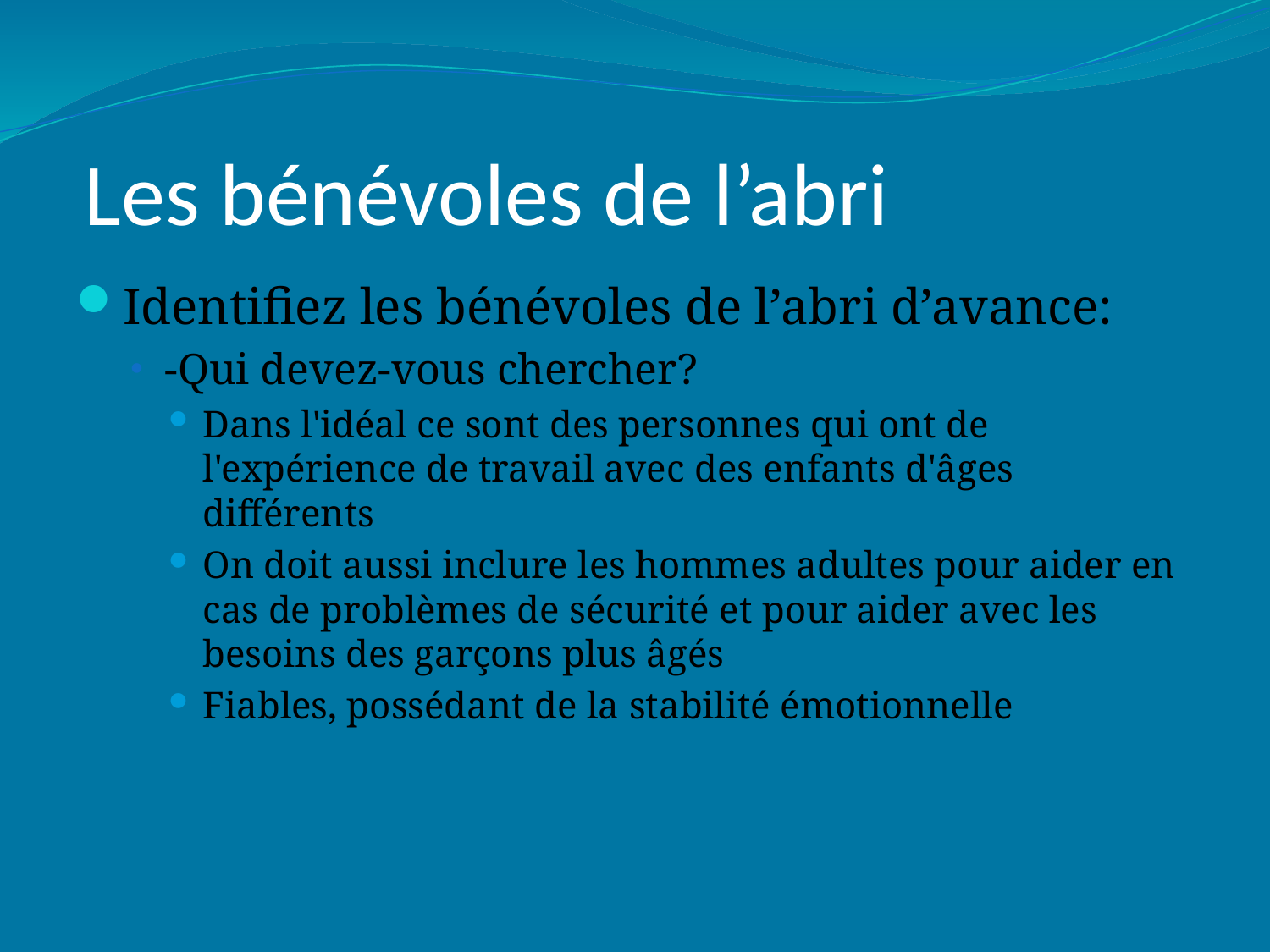

# Les bénévoles de l’abri
Identifiez les bénévoles de l’abri d’avance:
-Qui devez-vous chercher?
Dans l'idéal ce sont des personnes qui ont de l'expérience de travail avec des enfants d'âges différents
On doit aussi inclure les hommes adultes pour aider en cas de problèmes de sécurité et pour aider avec les besoins des garçons plus âgés
Fiables, possédant de la stabilité émotionnelle